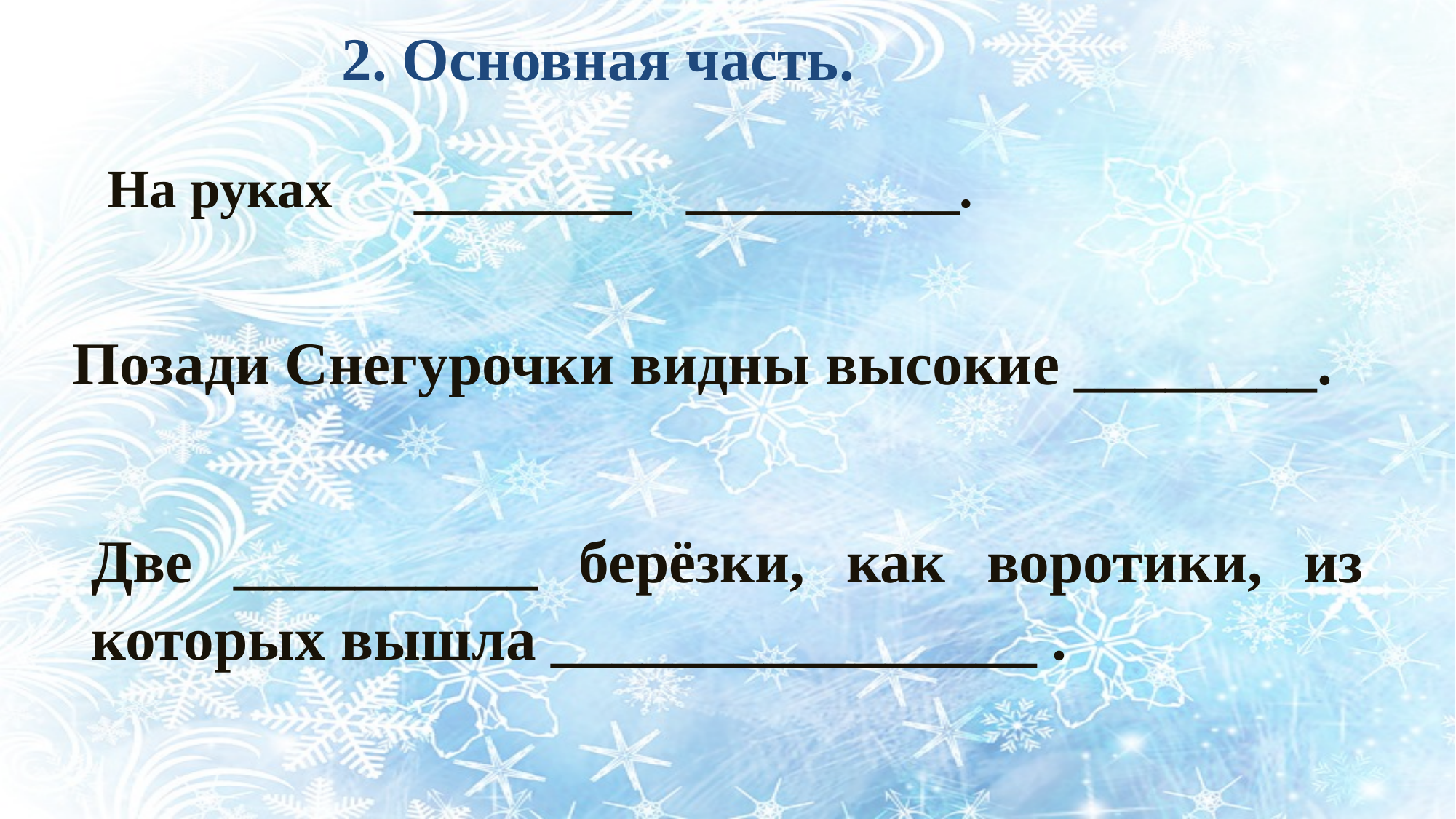

На руках      ________    __________.
Позади Снегурочки видны высокие ________.
2. Основная часть.

Две __________ берёзки, как воротики, из которых вышла ________________ .